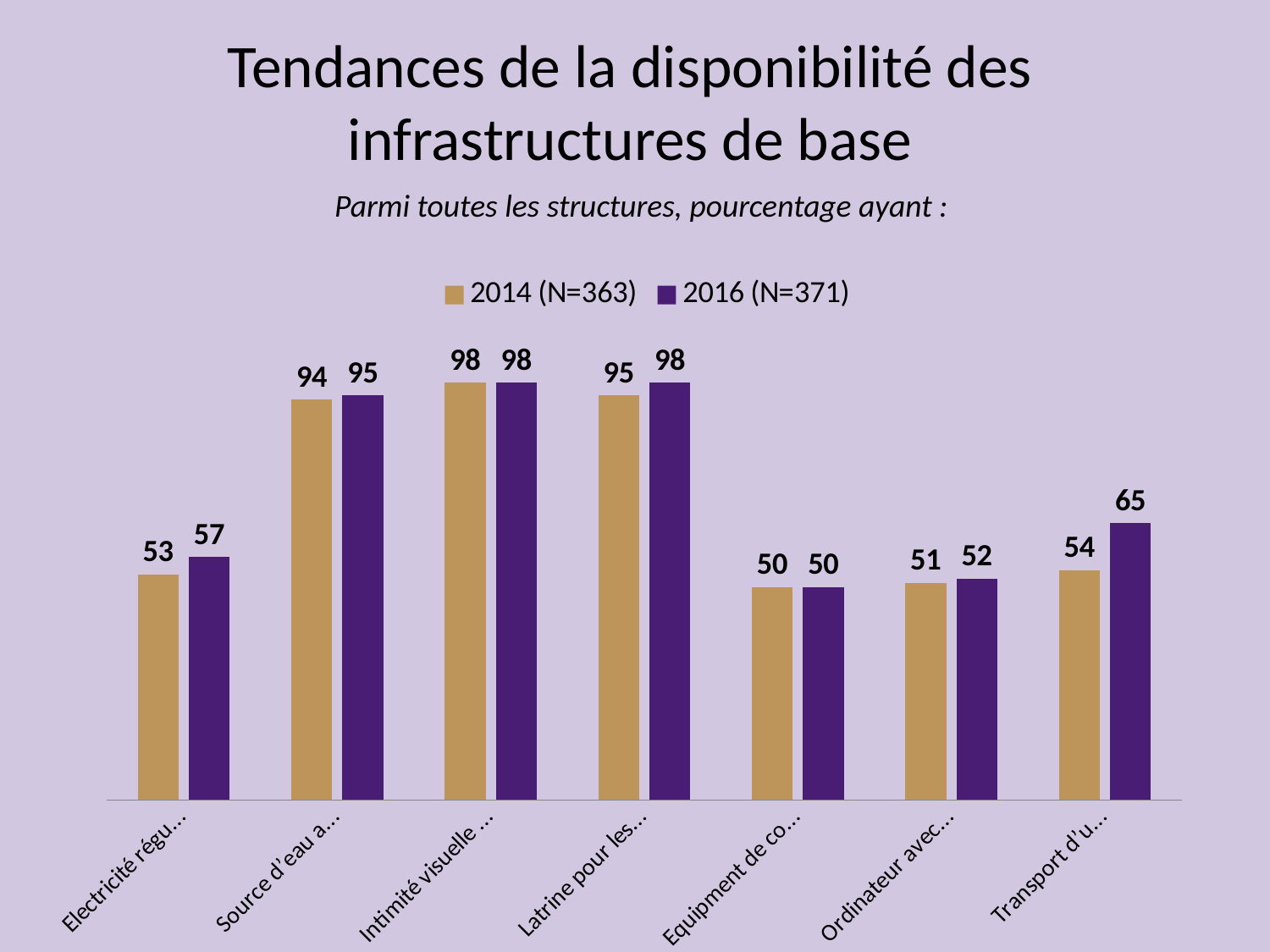

# Tendances de la disponibilité des infrastructures de base
Parmi toutes les structures, pourcentage ayant :

### Chart

| Category | 2014 (N=363) | 2016 (N=371) |
|---|---|---|
| Electricité régulière  | 53.0 | 57.0 |
| Source d’eau amélioré  | 94.0 | 95.0 |
| Intimité visuelle et auditive | 98.0 | 98.0 |
| Latrine pour les patients | 95.0 | 98.0 |
| Equipment de communication  | 50.0 | 50.0 |
| Ordinateur avec internet | 51.0 | 52.0 |
| Transport d’urgence | 54.0 | 65.0 |